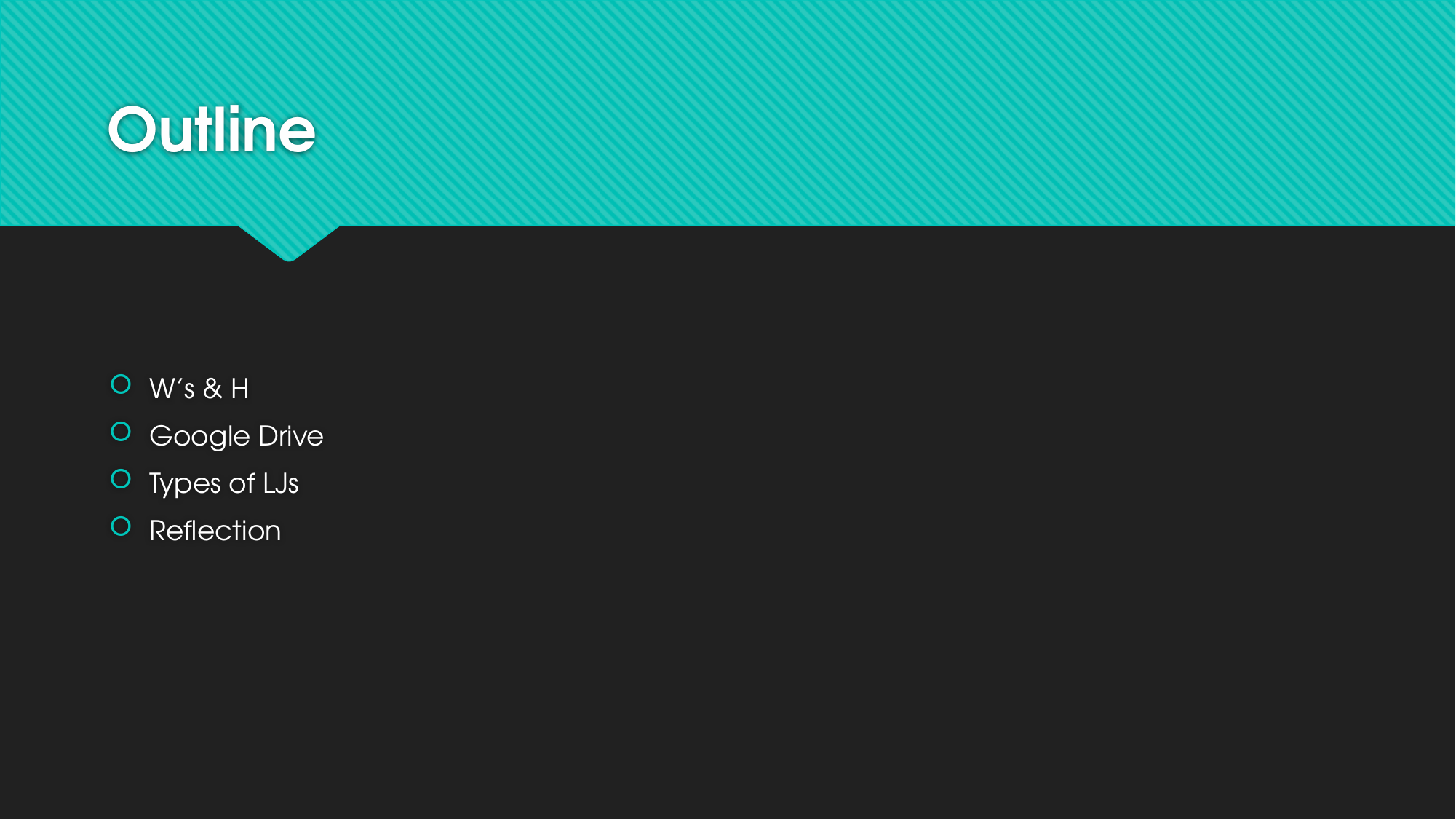

# Outline
W’s & H
Google Drive
Types of LJs
Reflection